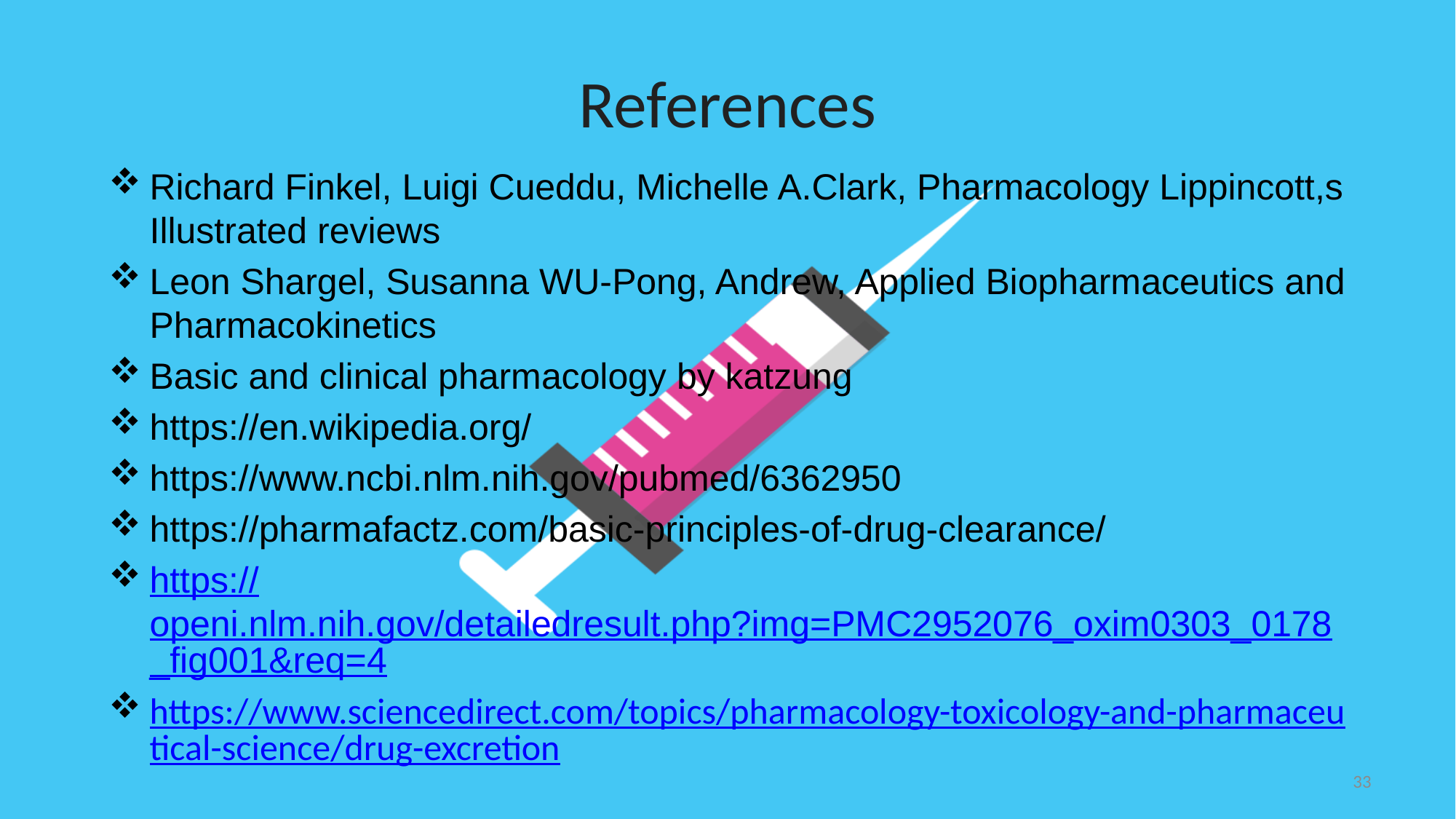

# References
Richard Finkel, Luigi Cueddu, Michelle A.Clark, Pharmacology Lippincott,s Illustrated reviews
Leon Shargel, Susanna WU-Pong, Andrew, Applied Biopharmaceutics and Pharmacokinetics
Basic and clinical pharmacology by katzung
https://en.wikipedia.org/
https://www.ncbi.nlm.nih.gov/pubmed/6362950
https://pharmafactz.com/basic-principles-of-drug-clearance/
https://openi.nlm.nih.gov/detailedresult.php?img=PMC2952076_oxim0303_0178_fig001&req=4
https://www.sciencedirect.com/topics/pharmacology-toxicology-and-pharmaceutical-science/drug-excretion
33